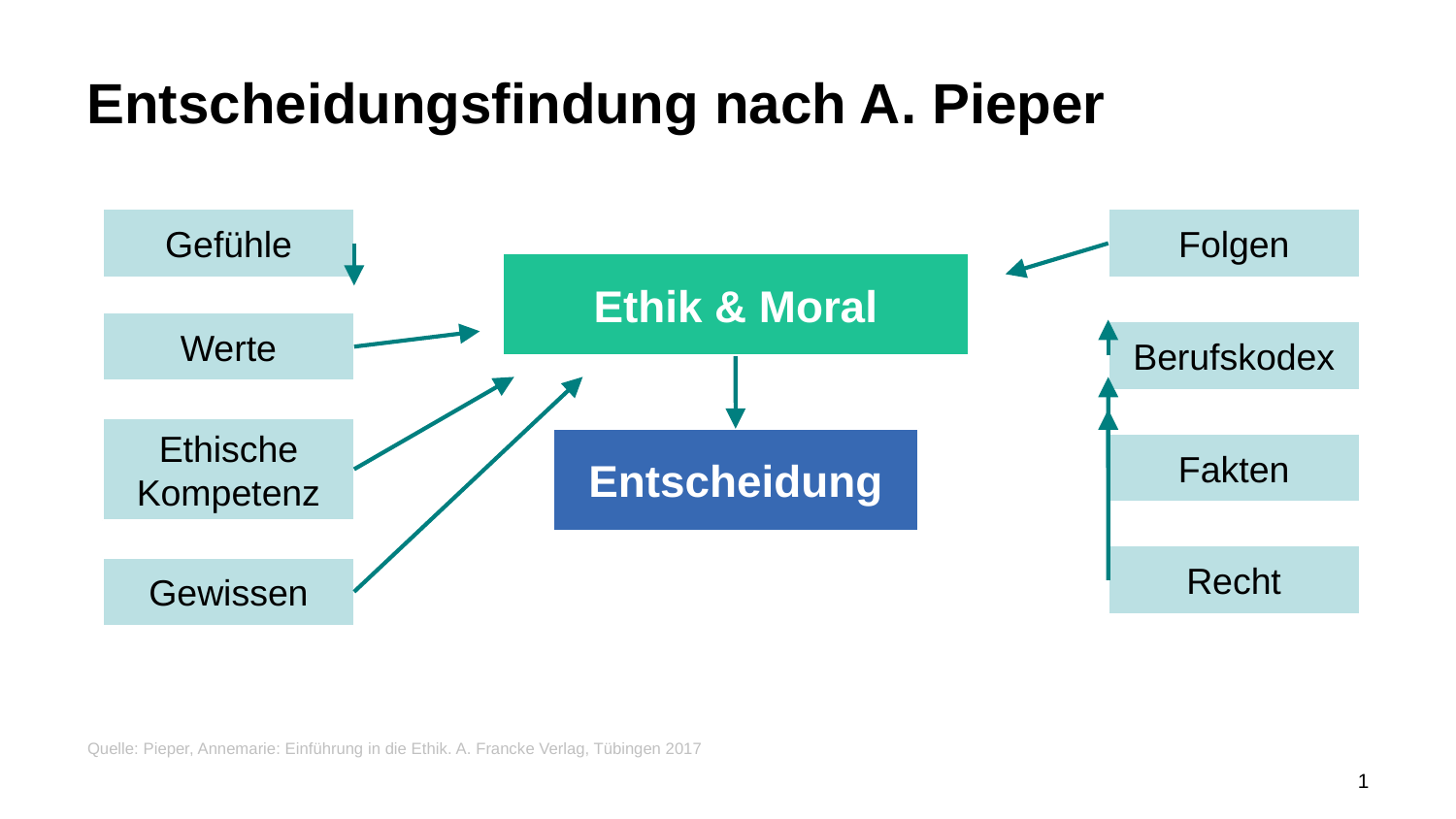

# Entscheidungsfindung nach A. Pieper
Gefühle
Folgen
Ethik & Moral
Werte
Berufskodex
Ethische Kompetenz
Entscheidung
Fakten
Recht
Gewissen
Quelle: Pieper, Annemarie: Einführung in die Ethik. A. Francke Verlag, Tübingen 2017
1